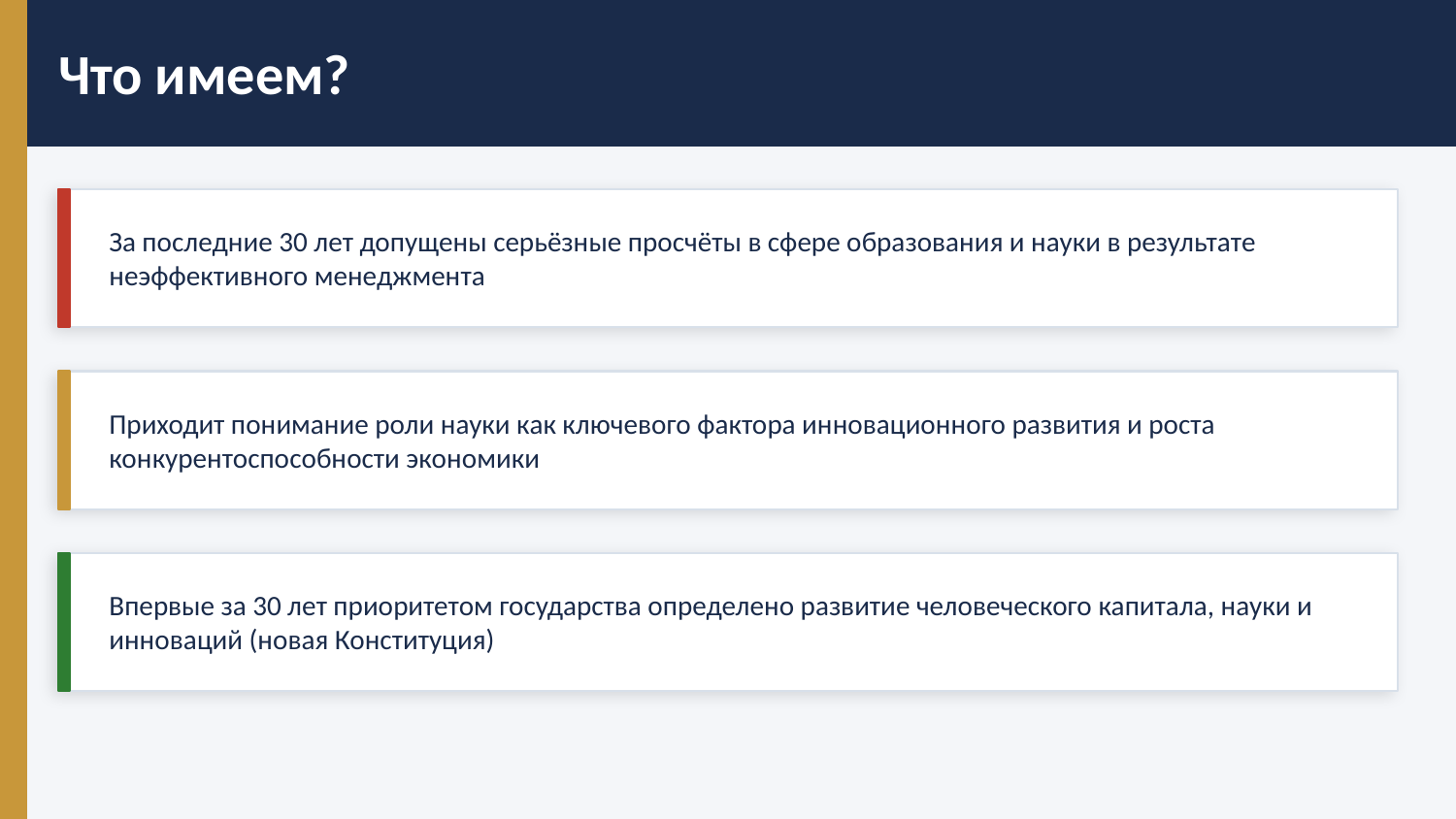

Что имеем?

За последние 30 лет допущены серьёзные просчёты в сфере образования и науки в результате неэффективного менеджмента

Приходит понимание роли науки как ключевого фактора инновационного развития и роста конкурентоспособности экономики

Впервые за 30 лет приоритетом государства определено развитие человеческого капитала, науки и инноваций (новая Конституция)